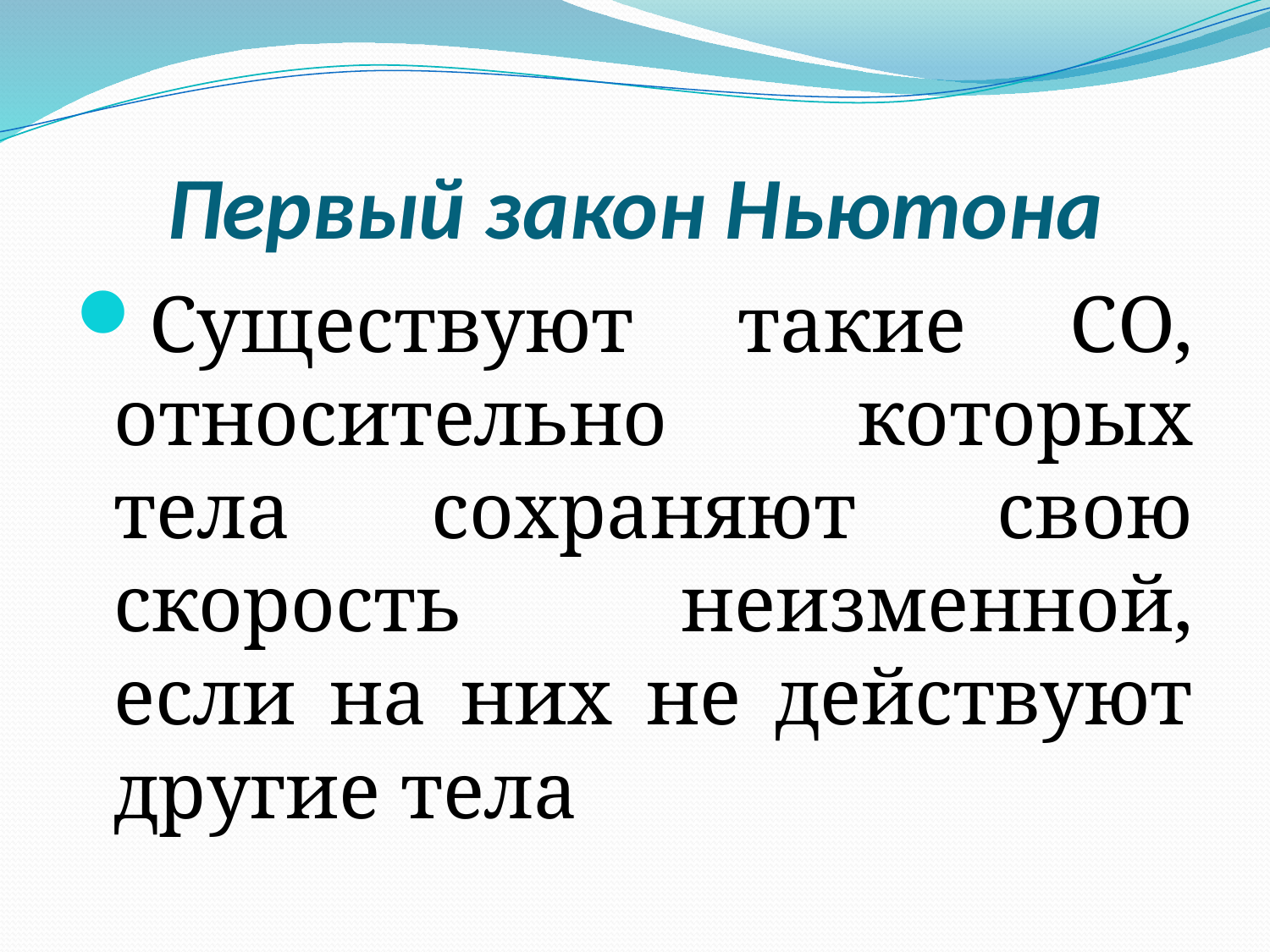

# Первый закон Ньютона
Существуют такие СО, относительно которых тела сохраняют свою скорость неизменной, если на них не действуют другие тела